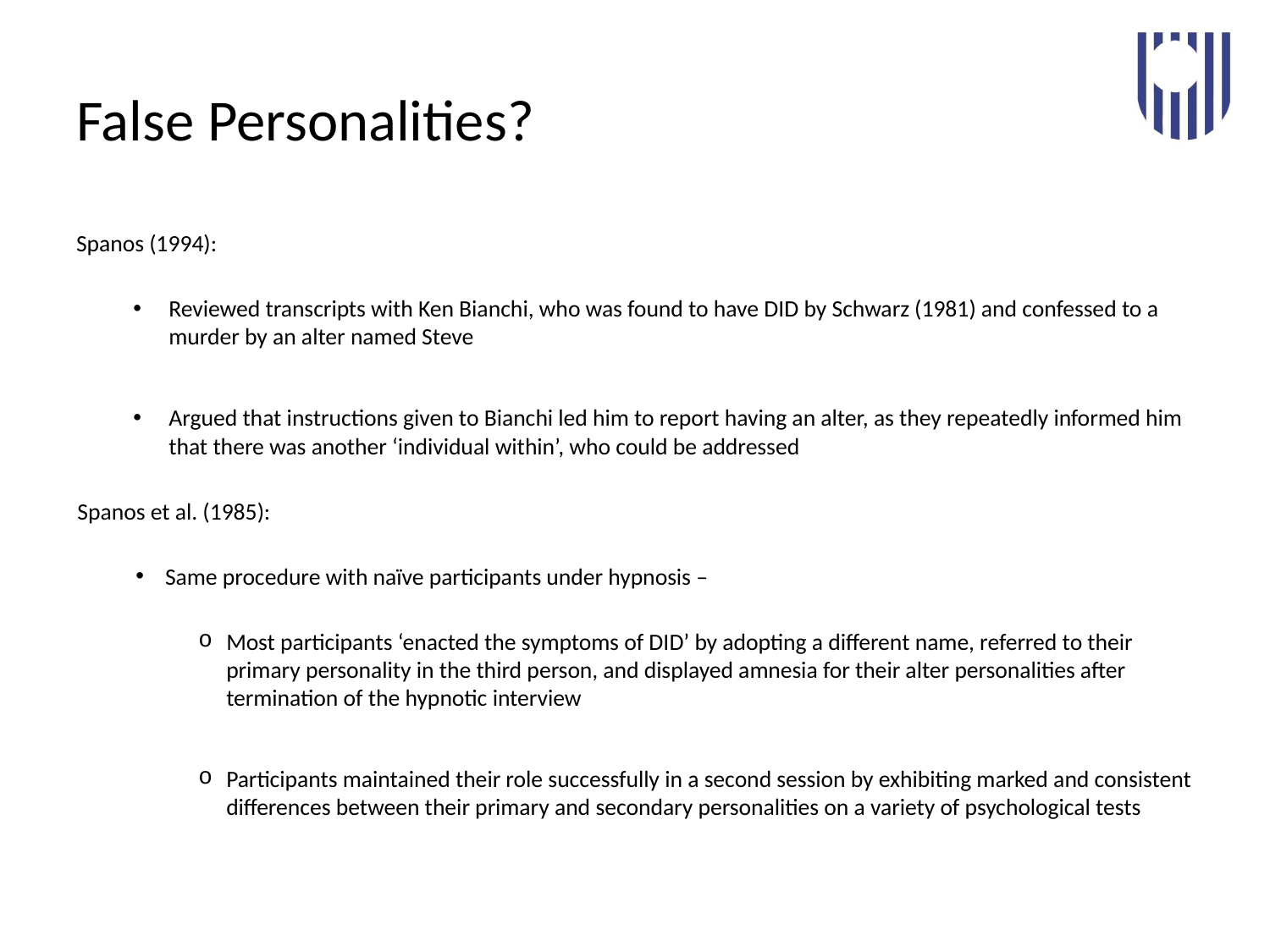

# False Personalities?
Spanos (1994):

Reviewed transcripts with Ken Bianchi, who was found to have DID by Schwarz (1981) and confessed to a murder by an alter named Steve

Argued that instructions given to Bianchi led him to report having an alter, as they repeatedly informed him that there was another ‘individual within’, who could be addressed

Spanos et al. (1985):

Same procedure with naïve participants under hypnosis –

Most participants ‘enacted the symptoms of DID’ by adopting a different name, referred to their primary personality in the third person, and displayed amnesia for their alter personalities after termination of the hypnotic interview

Participants maintained their role successfully in a second session by exhibiting marked and consistent differences between their primary and secondary personalities on a variety of psychological tests